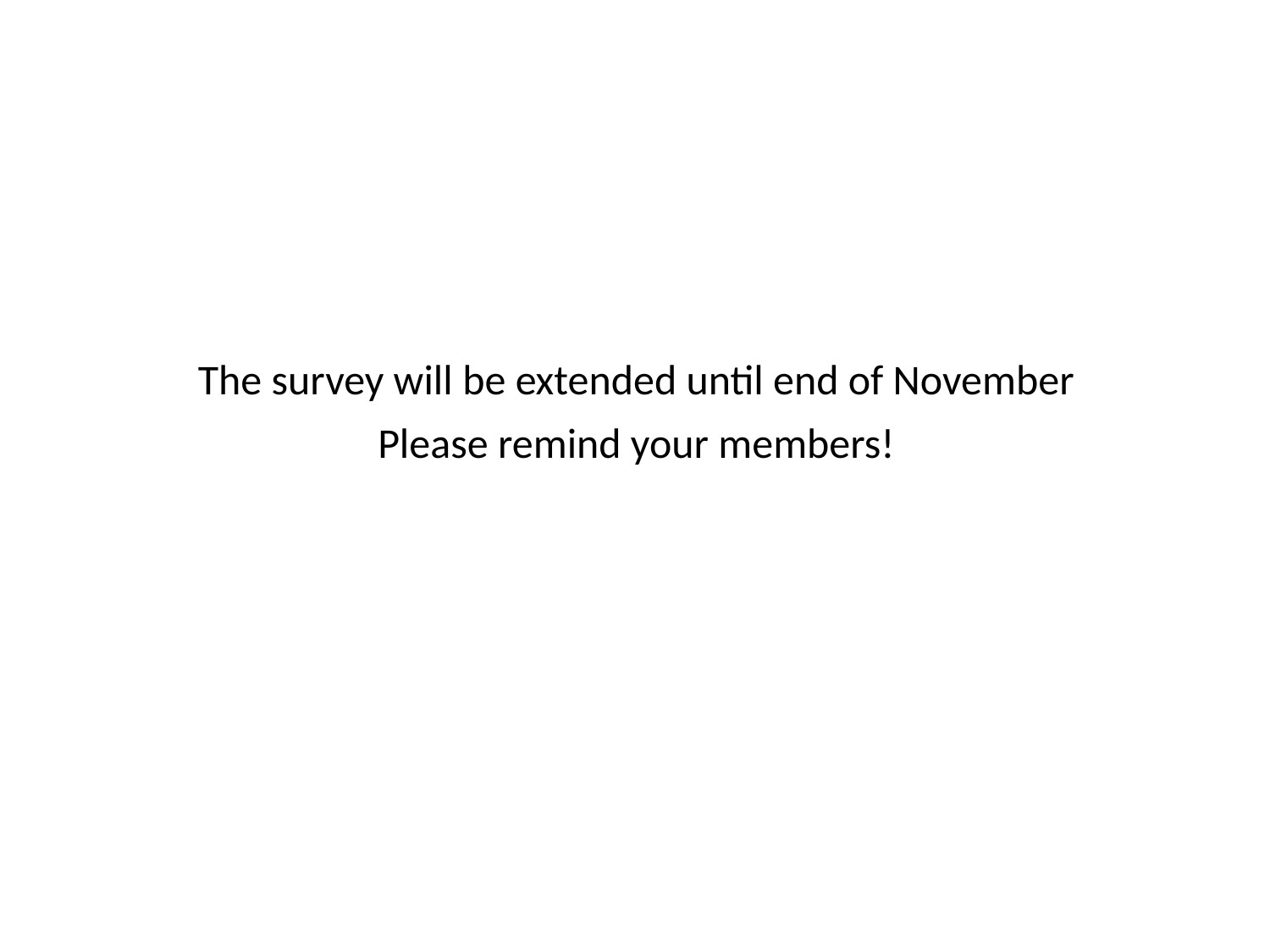

The survey will be extended until end of November
Please remind your members!